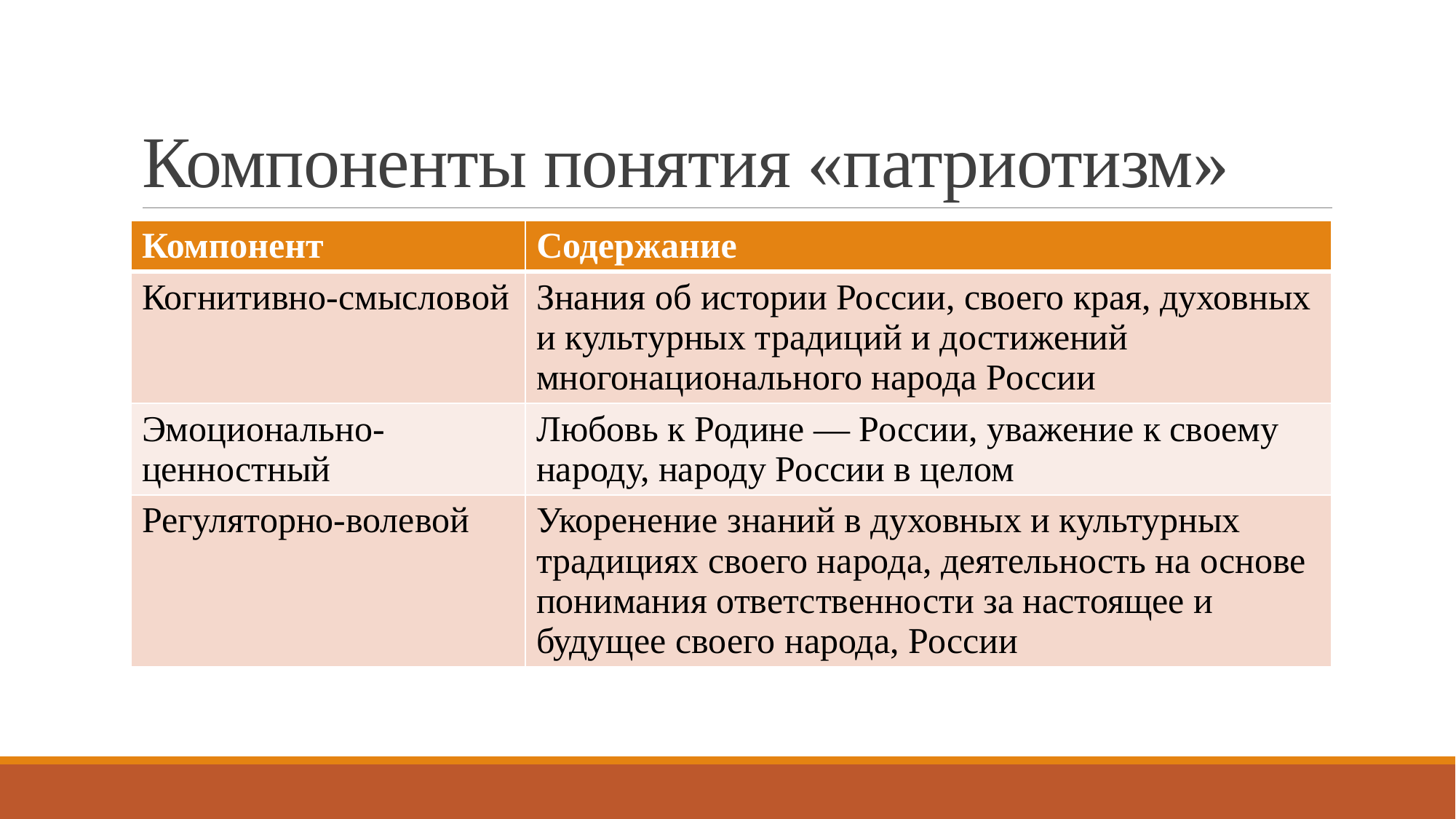

# Компоненты понятия «патриотизм»
| Компонент | Содержание |
| --- | --- |
| Когнитивно-смысловой | Знания об истории России, своего края, духовных и культурных традиций и достижений многонационального народа России |
| Эмоционально-ценностный | Любовь к Родине — России, уважение к своему народу, народу России в целом |
| Регуляторно-волевой | Укоренение знаний в духовных и культурных традициях своего народа, деятельность на основе понимания ответственности за настоящее и будущее своего народа, России |